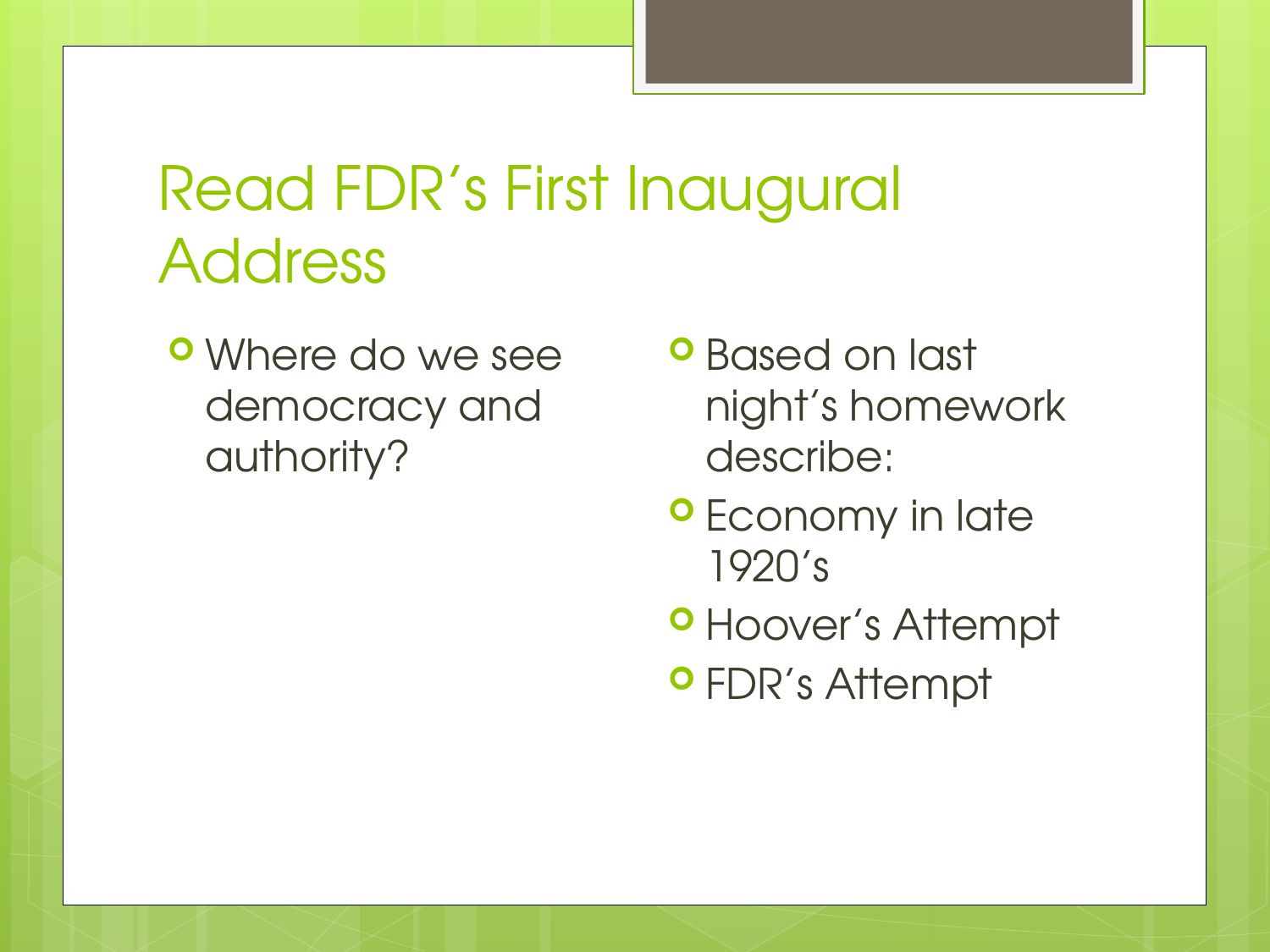

# Read FDR’s First Inaugural Address
Based on last night’s homework describe:
Economy in late 1920’s
Hoover’s Attempt
FDR’s Attempt
Where do we see democracy and authority?